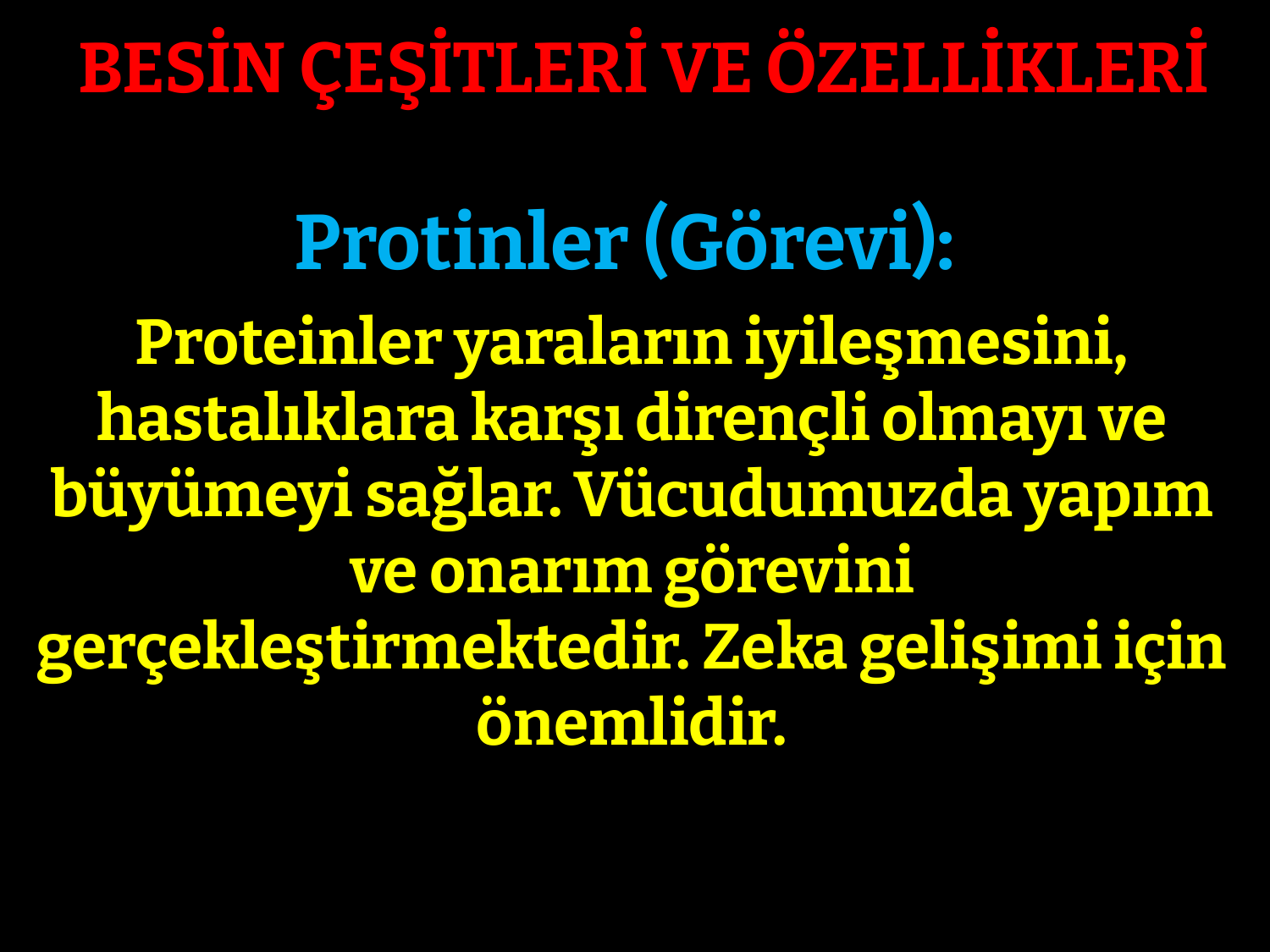

BESİN ÇEŞİTLERİ VE ÖZELLİKLERİ
Protinler (Görevi):
Proteinler yaraların iyileşmesini, hastalıklara karşı dirençli olmayı ve büyümeyi sağlar. Vücudumuzda yapım ve onarım görevini gerçekleştirmektedir. Zeka gelişimi için önemlidir.
#